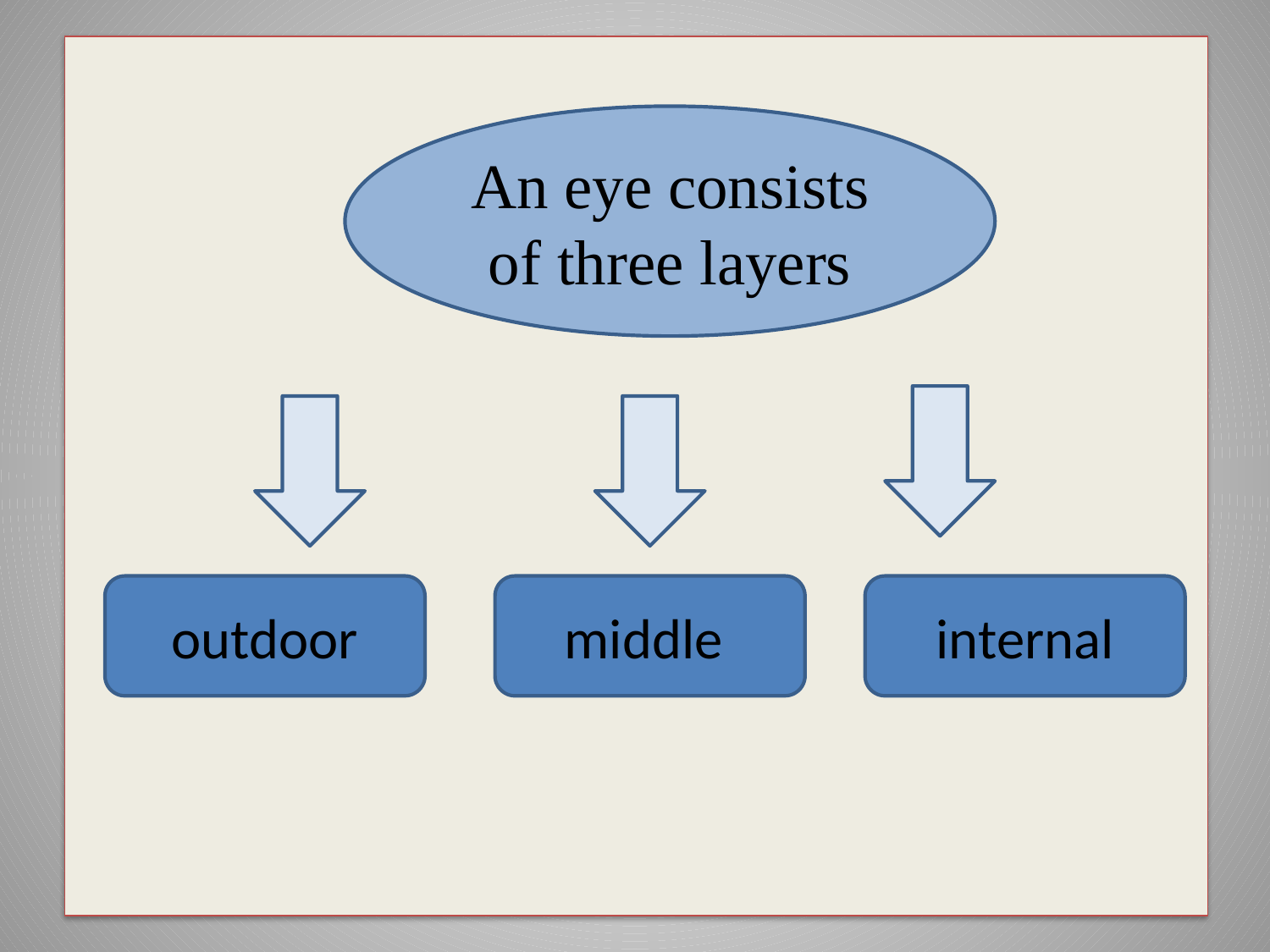

An eye consists of three layers

outdoor
middle
internal